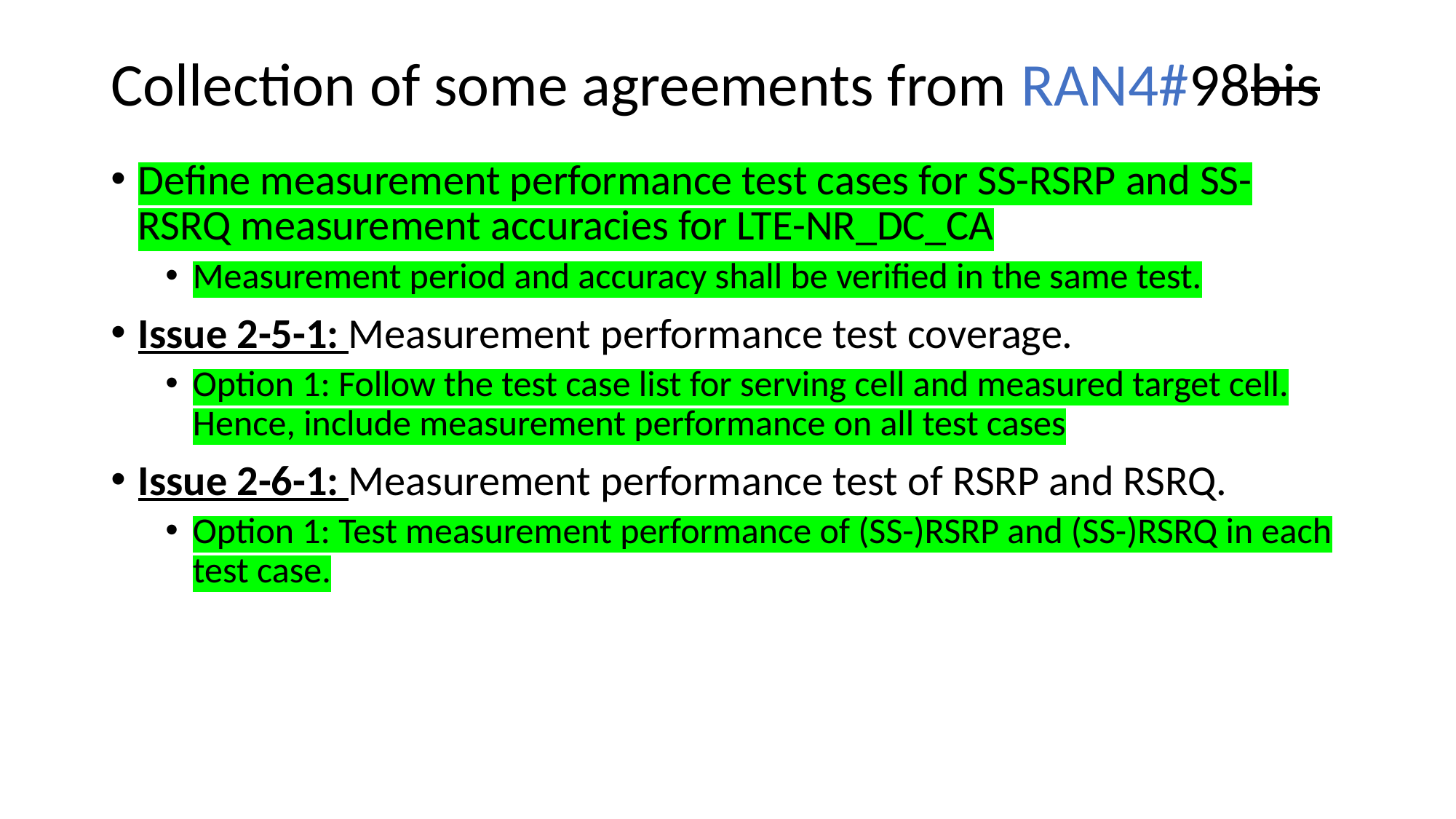

# Collection of some agreements from RAN4#98bis
Define measurement performance test cases for SS-RSRP and SS-RSRQ measurement accuracies for LTE-NR_DC_CA
Measurement period and accuracy shall be verified in the same test.
Issue 2-5-1: Measurement performance test coverage.
Option 1: Follow the test case list for serving cell and measured target cell. Hence, include measurement performance on all test cases
Issue 2-6-1: Measurement performance test of RSRP and RSRQ.
Option 1: Test measurement performance of (SS-)RSRP and (SS-)RSRQ in each test case.